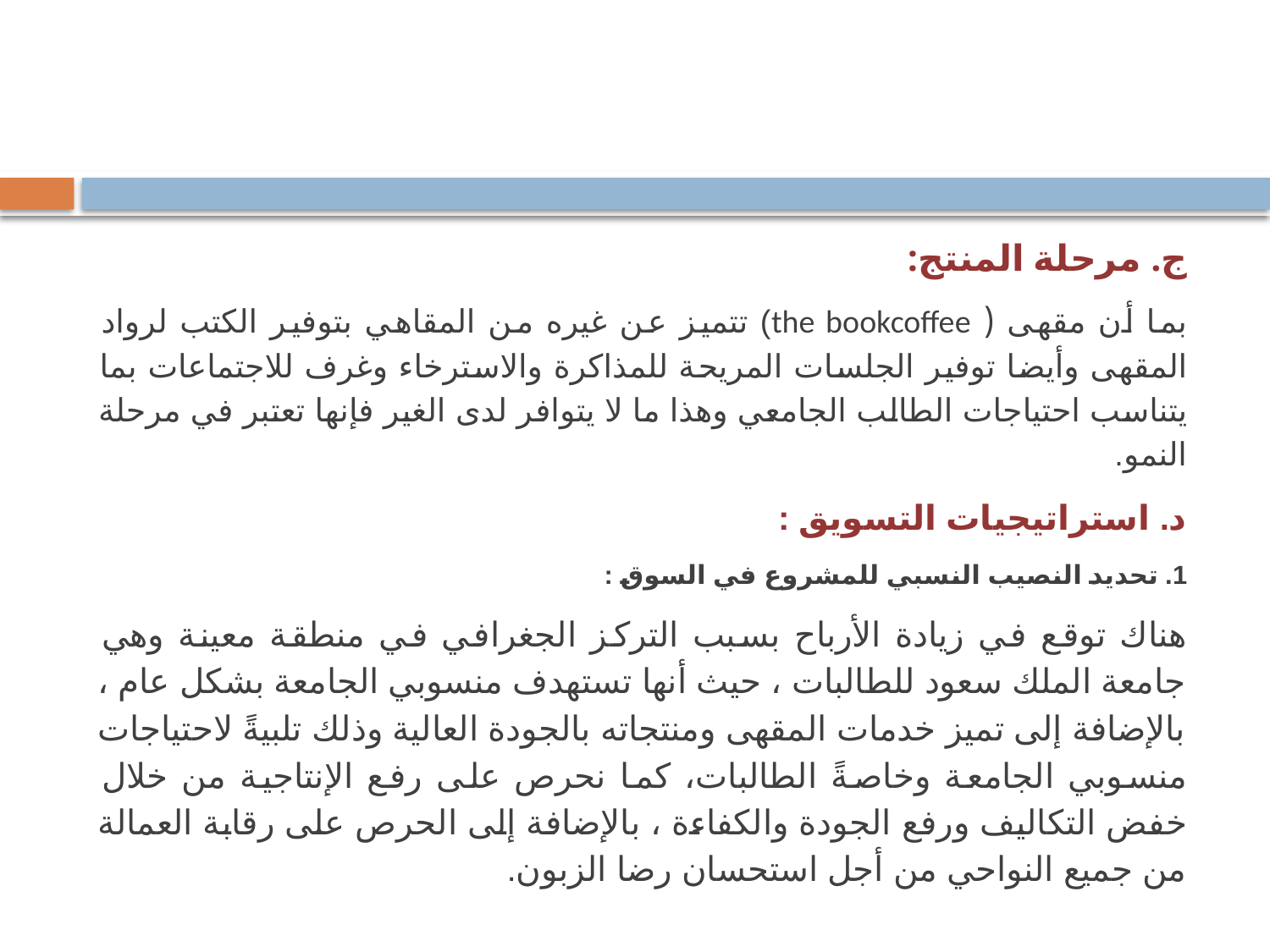

#
ج. مرحلة المنتج:
بما أن مقهى ( the bookcoffee) تتميز عن غيره من المقاهي بتوفير الكتب لرواد المقهى وأيضا توفير الجلسات المريحة للمذاكرة والاسترخاء وغرف للاجتماعات بما يتناسب احتياجات الطالب الجامعي وهذا ما لا يتوافر لدى الغير فإنها تعتبر في مرحلة النمو.
د. استراتيجيات التسويق :
1. تحديد النصيب النسبي للمشروع في السوق :
هناك توقع في زيادة الأرباح بسبب التركز الجغرافي في منطقة معينة وهي جامعة الملك سعود للطالبات ، حيث أنها تستهدف منسوبي الجامعة بشكل عام ، بالإضافة إلى تميز خدمات المقهى ومنتجاته بالجودة العالية وذلك تلبيةً لاحتياجات منسوبي الجامعة وخاصةً الطالبات، كما نحرص على رفع الإنتاجية من خلال خفض التكاليف ورفع الجودة والكفاءة ، بالإضافة إلى الحرص على رقابة العمالة من جميع النواحي من أجل استحسان رضا الزبون.